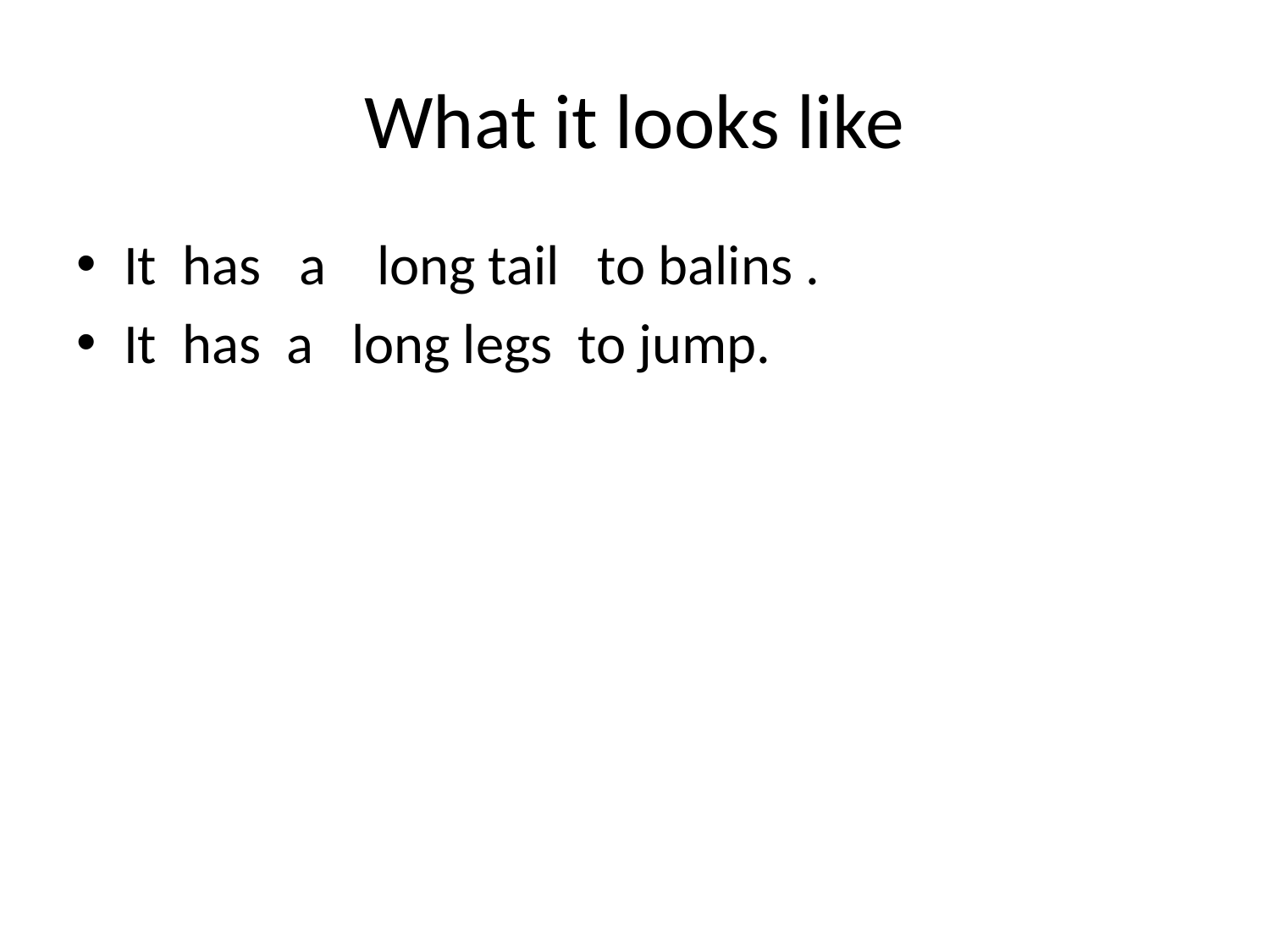

# What it looks like
It  has   a    long tail   to balins .
It  has  a   long legs  to jump.